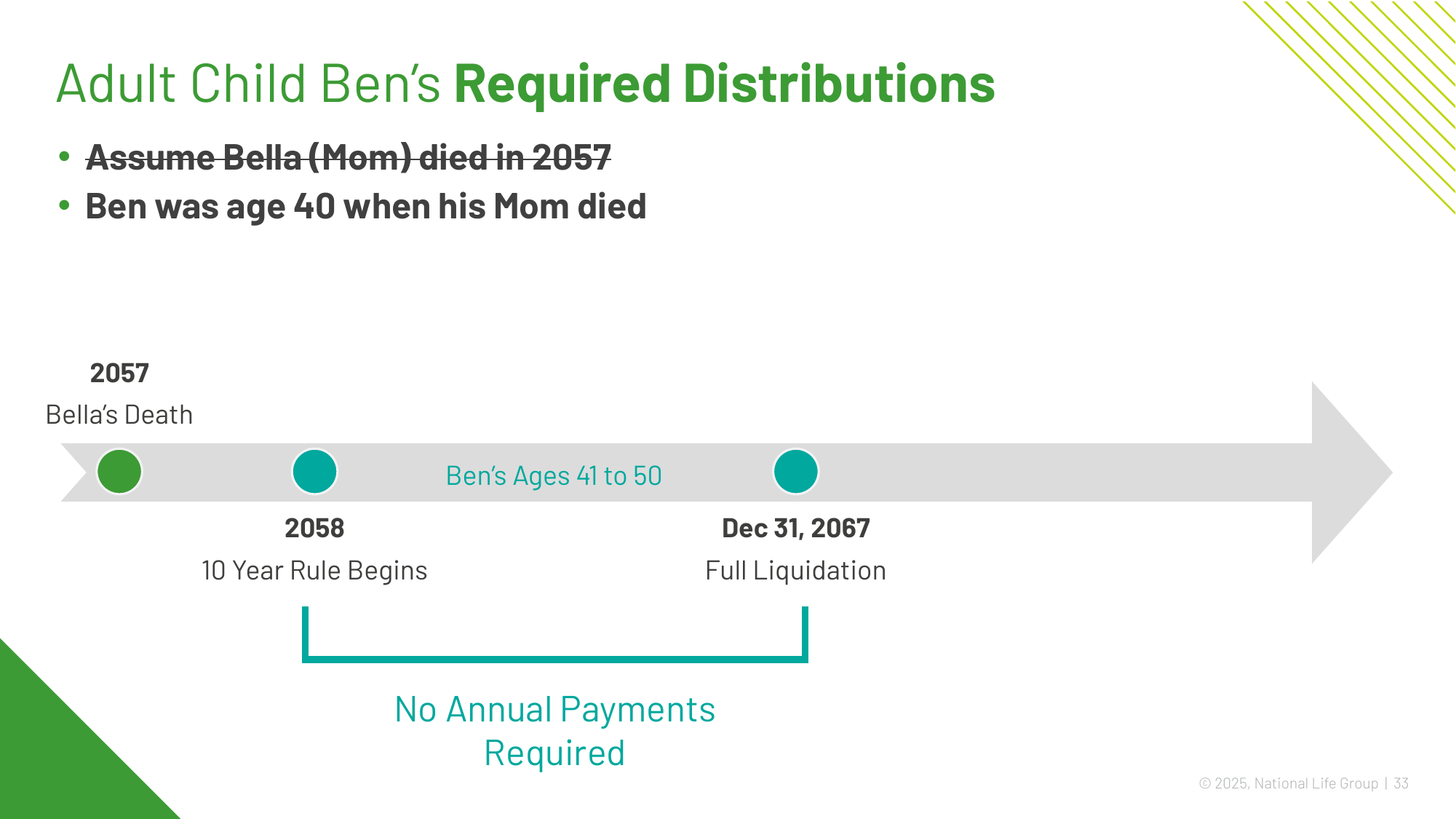

# Adult Child Ben’s Required Distributions
Assume Bella (Mom) died in 2057
Ben was age 40 when his Mom died
2057
Bella’s Death

Ben’s Ages 41 to 50
2058
10 Year Rule Begins
Dec 31, 2067
Full Liquidation
No Annual Payments Required
© 2025, National Life Group  |  33